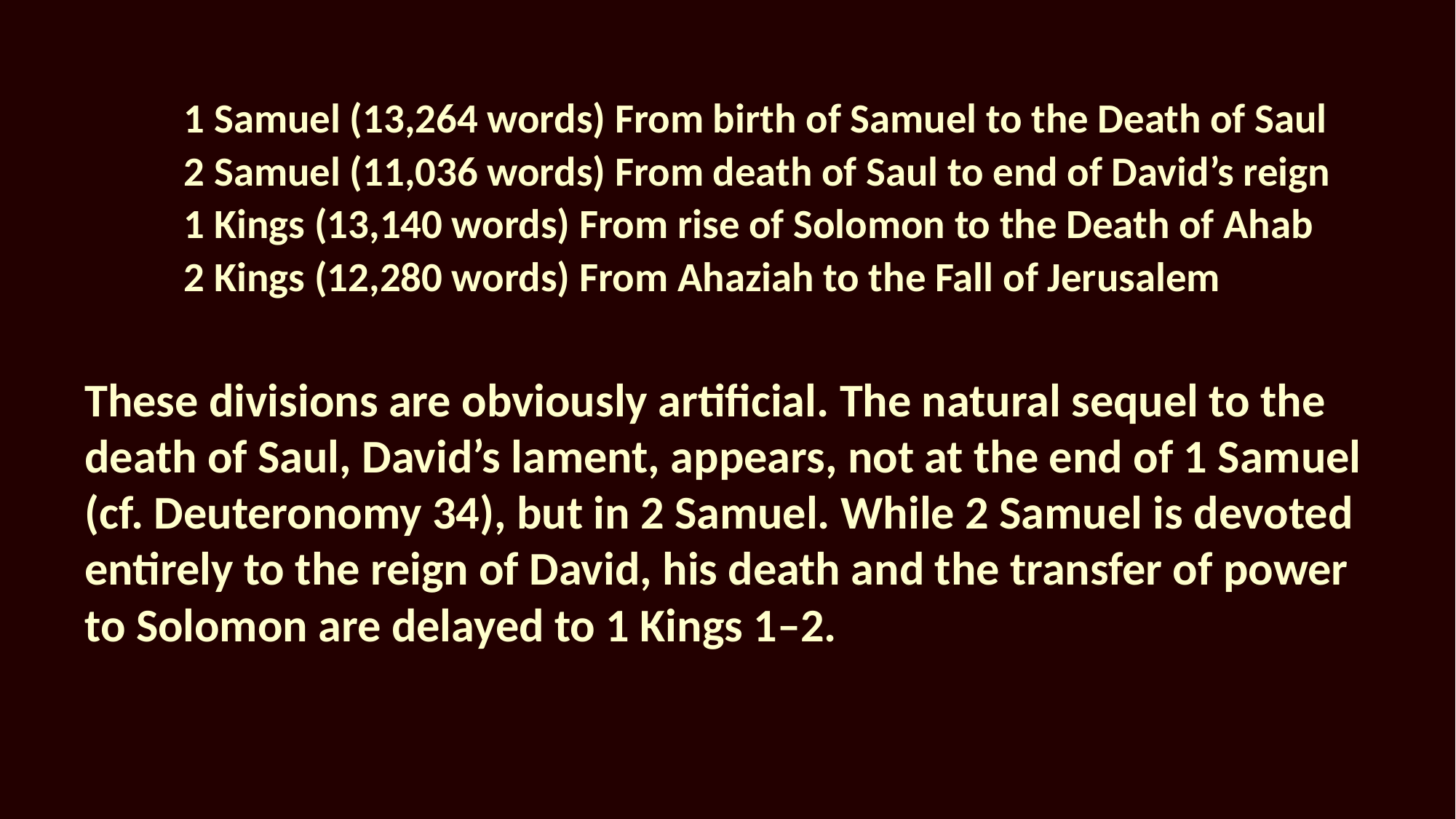

1 Samuel (13,264 words) From birth of Samuel to the Death of Saul
	2 Samuel (11,036 words) From death of Saul to end of David’s reign
	1 Kings (13,140 words) From rise of Solomon to the Death of Ahab
	2 Kings (12,280 words) From Ahaziah to the Fall of Jerusalem

These divisions are obviously artificial. The natural sequel to the death of Saul, David’s lament, appears, not at the end of 1 Samuel (cf. Deuteronomy 34), but in 2 Samuel. While 2 Samuel is devoted entirely to the reign of David, his death and the transfer of power to Solomon are delayed to 1 Kings 1–2.